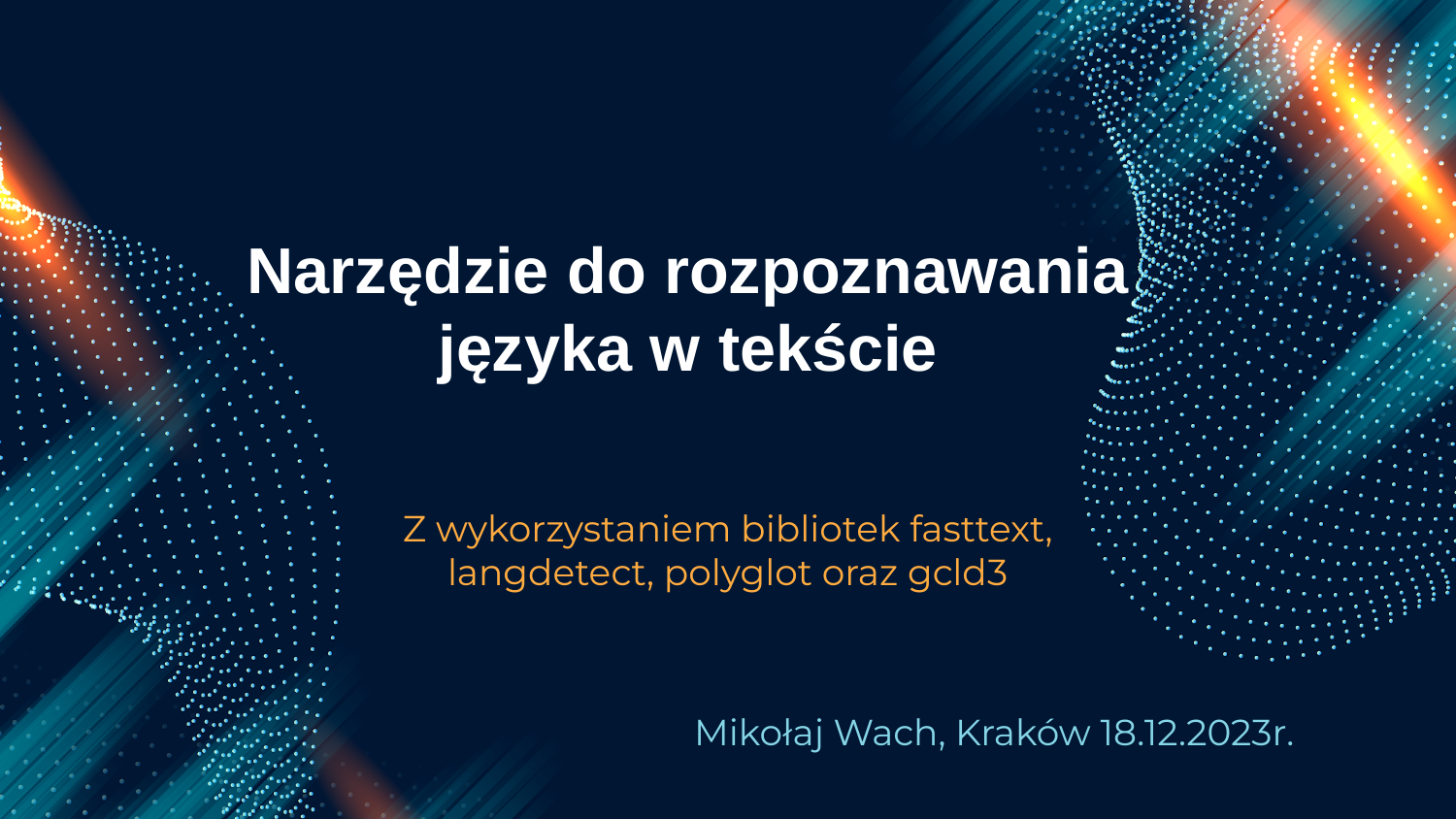

# Narzędzie do rozpoznawania języka w tekście
Z wykorzystaniem bibliotek fasttext, langdetect, polyglot oraz gcld3
Mikołaj Wach, Kraków 18.12.2023r.